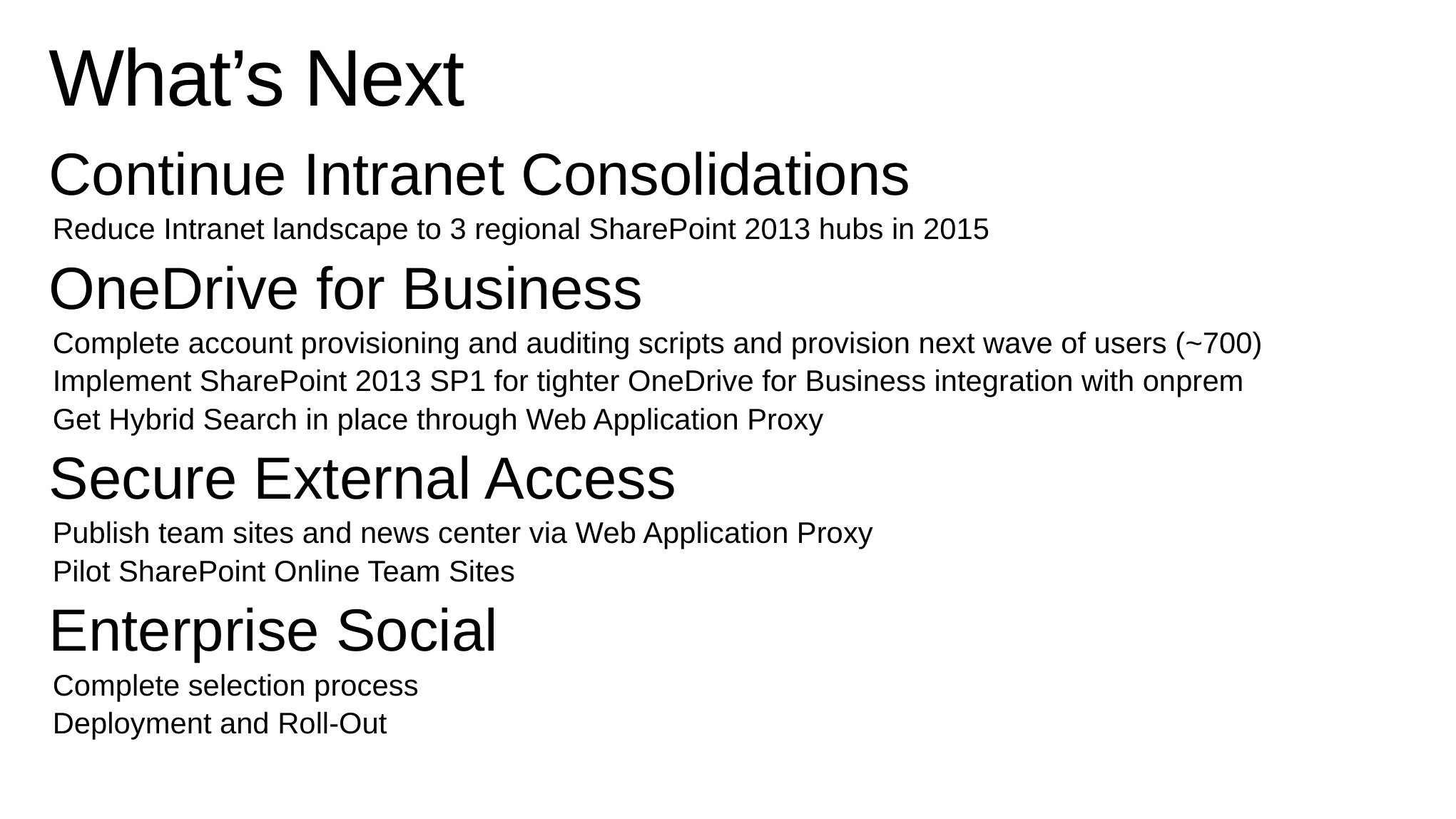

# What’s Next
Continue Intranet Consolidations
Reduce Intranet landscape to 3 regional SharePoint 2013 hubs in 2015
OneDrive for Business
Complete account provisioning and auditing scripts and provision next wave of users (~700)
Implement SharePoint 2013 SP1 for tighter OneDrive for Business integration with onprem
Get Hybrid Search in place through Web Application Proxy
Secure External Access
Publish team sites and news center via Web Application Proxy
Pilot SharePoint Online Team Sites
Enterprise Social
Complete selection process
Deployment and Roll-Out